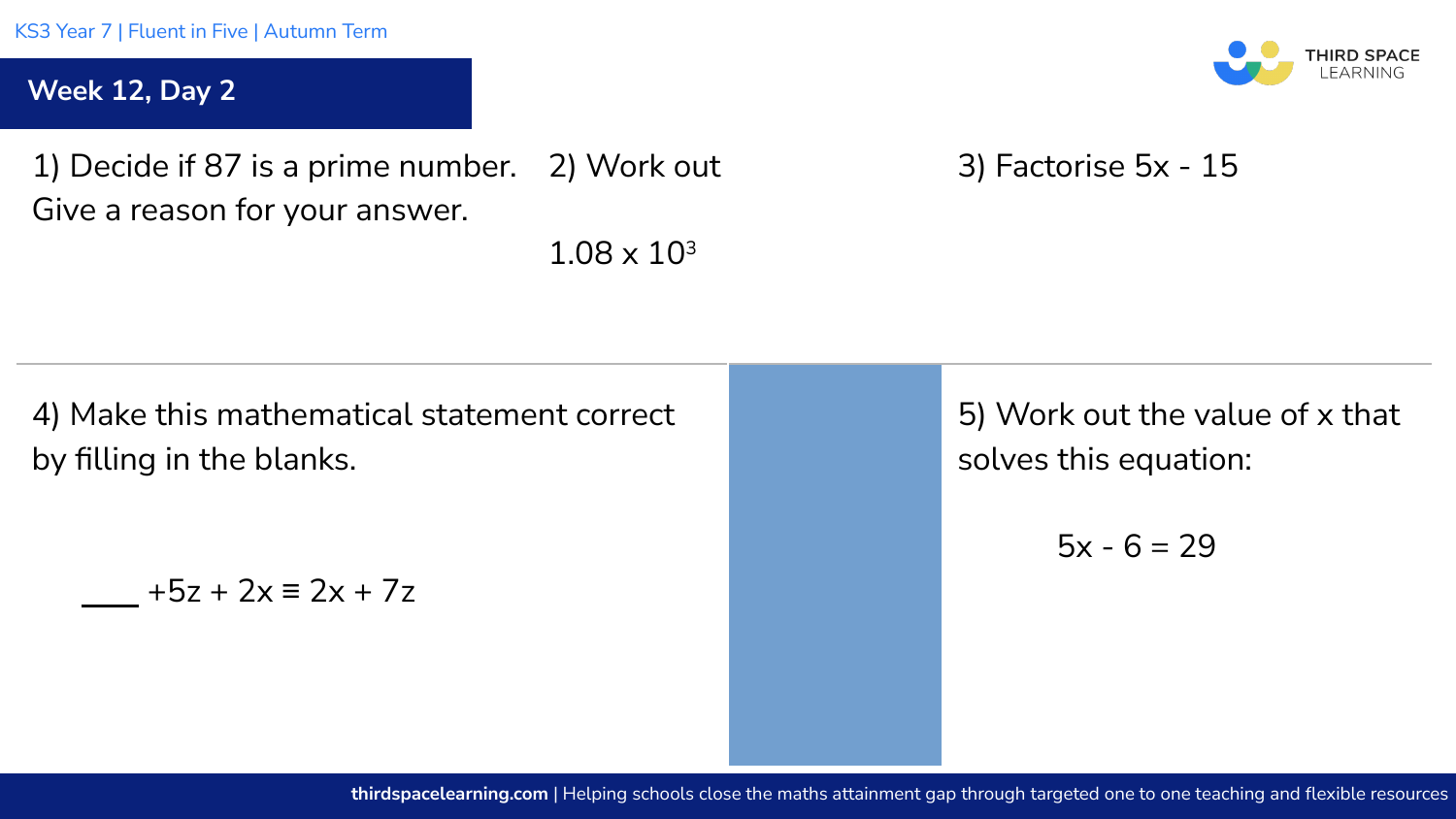

Week 12, Day 2
| 1) Decide if 87 is a prime number. Give a reason for your answer. |  | 2) Work out 1.08 x 103 |  | 3) Factorise 5x - 15 |
| --- | --- | --- | --- | --- |
| 4) Make this mathematical statement correct by filling in the blanks. +5z + 2x ≡ 2x + 7z |  |  | 5) Work out the value of x that solves this equation: 5x - 6 = 29 |  |